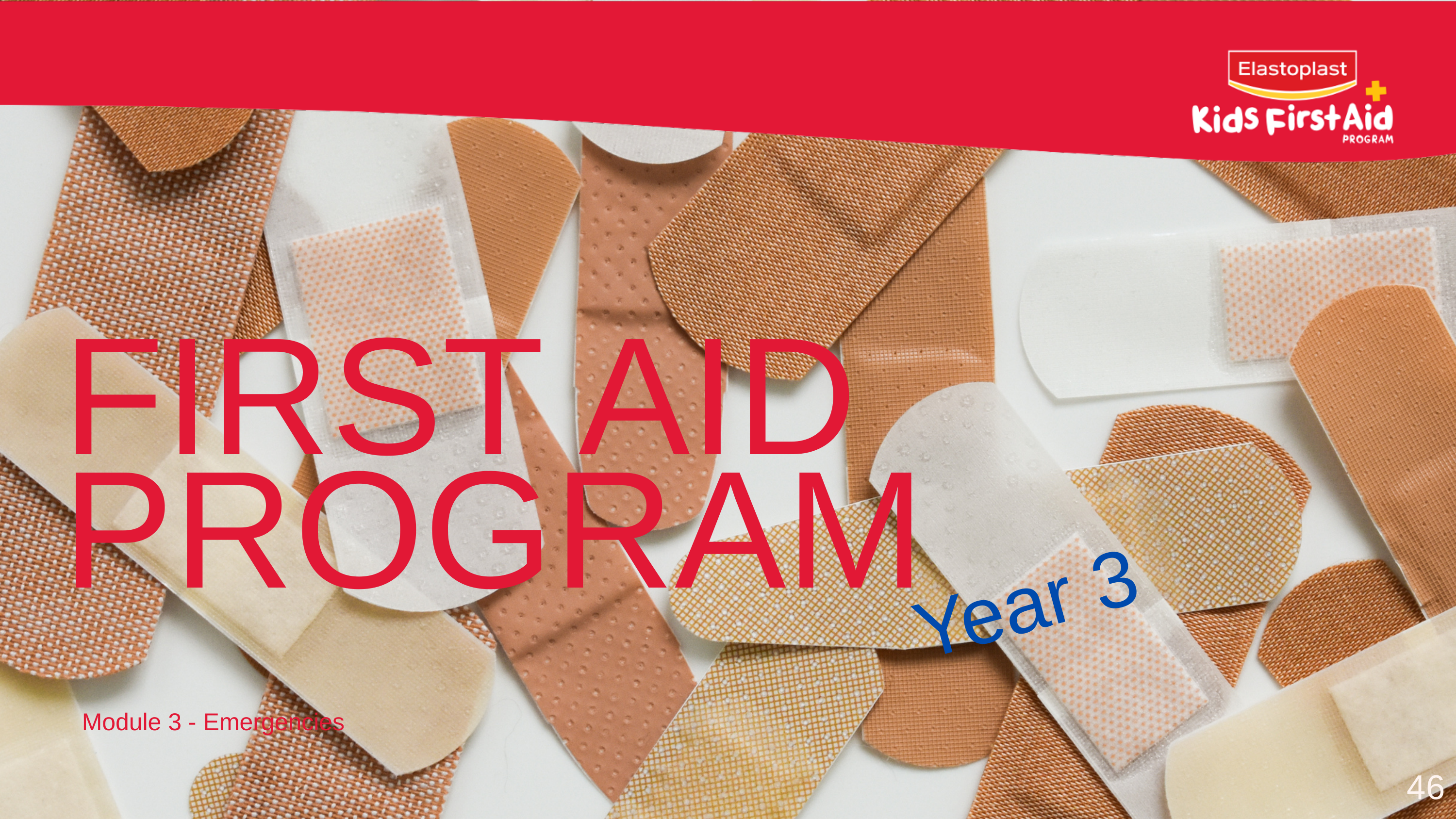

FIRST AID PROGRAM
Year 3
Module 3 - Emergencies
46